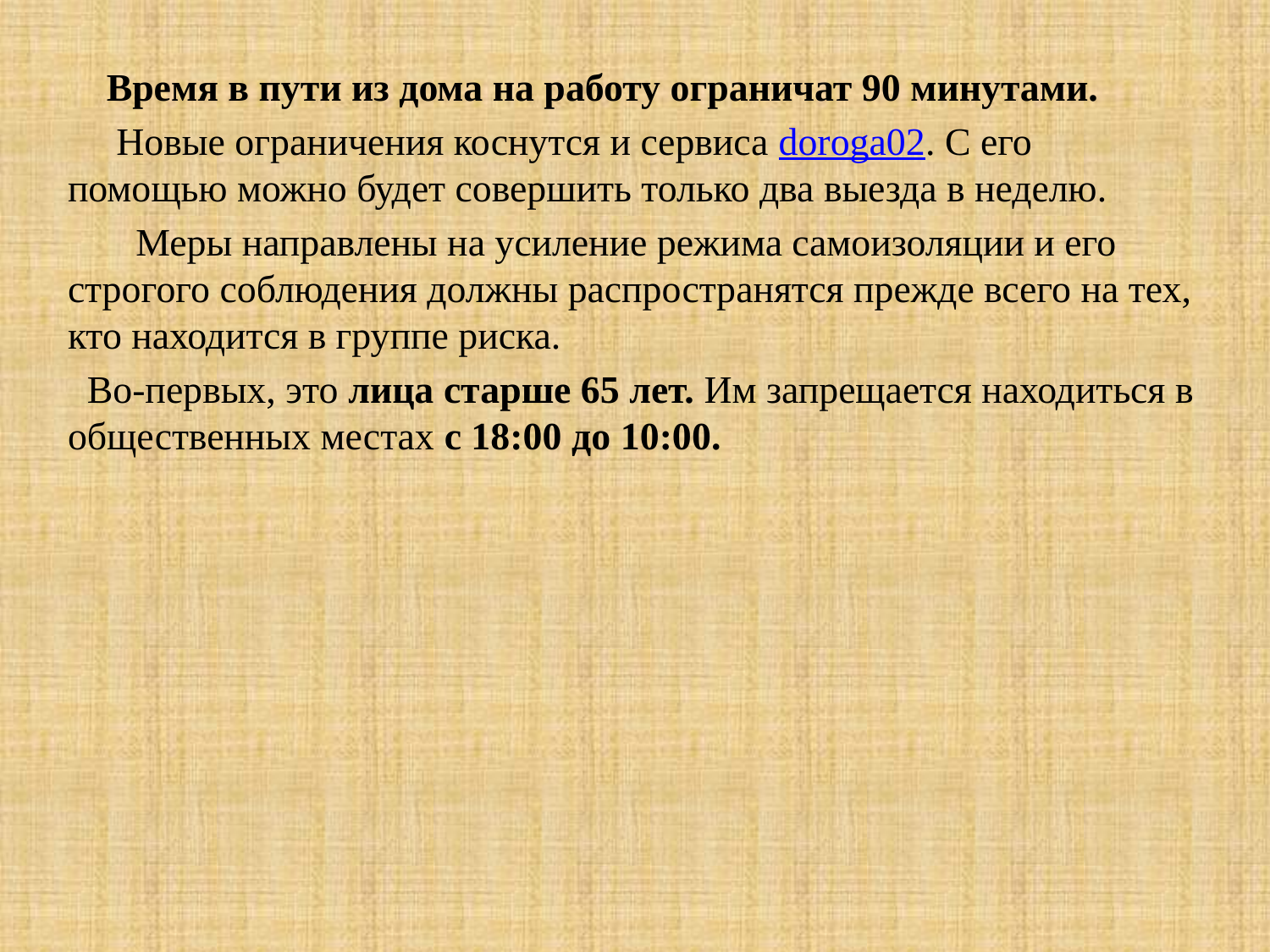

#
    Время в пути из дома на работу ограничат 90 минутами.
     Новые ограничения коснутся и сервиса doroga02. С его помощью можно будет совершить только два выезда в неделю.
       Меры направлены на усиление режима самоизоляции и его строгого соблюдения должны распространятся прежде всего на тех, кто находится в группе риска.
  Во-первых, это лица старше 65 лет. Им запрещается находиться в общественных местах с 18:00 до 10:00.